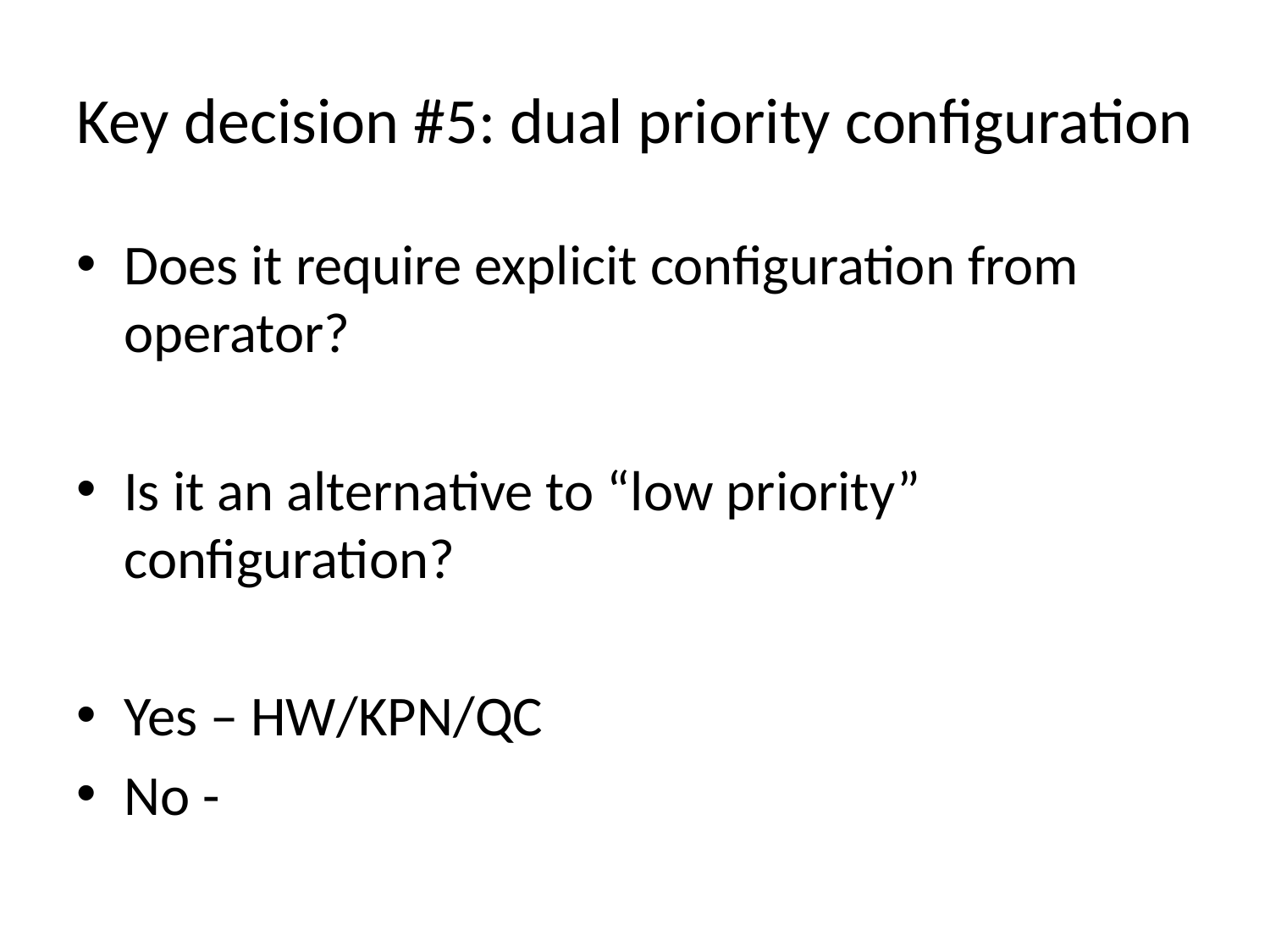

# Key decision #5: dual priority configuration
Does it require explicit configuration from operator?

Is it an alternative to “low priority” configuration?

Yes – HW/KPN/QC
No -